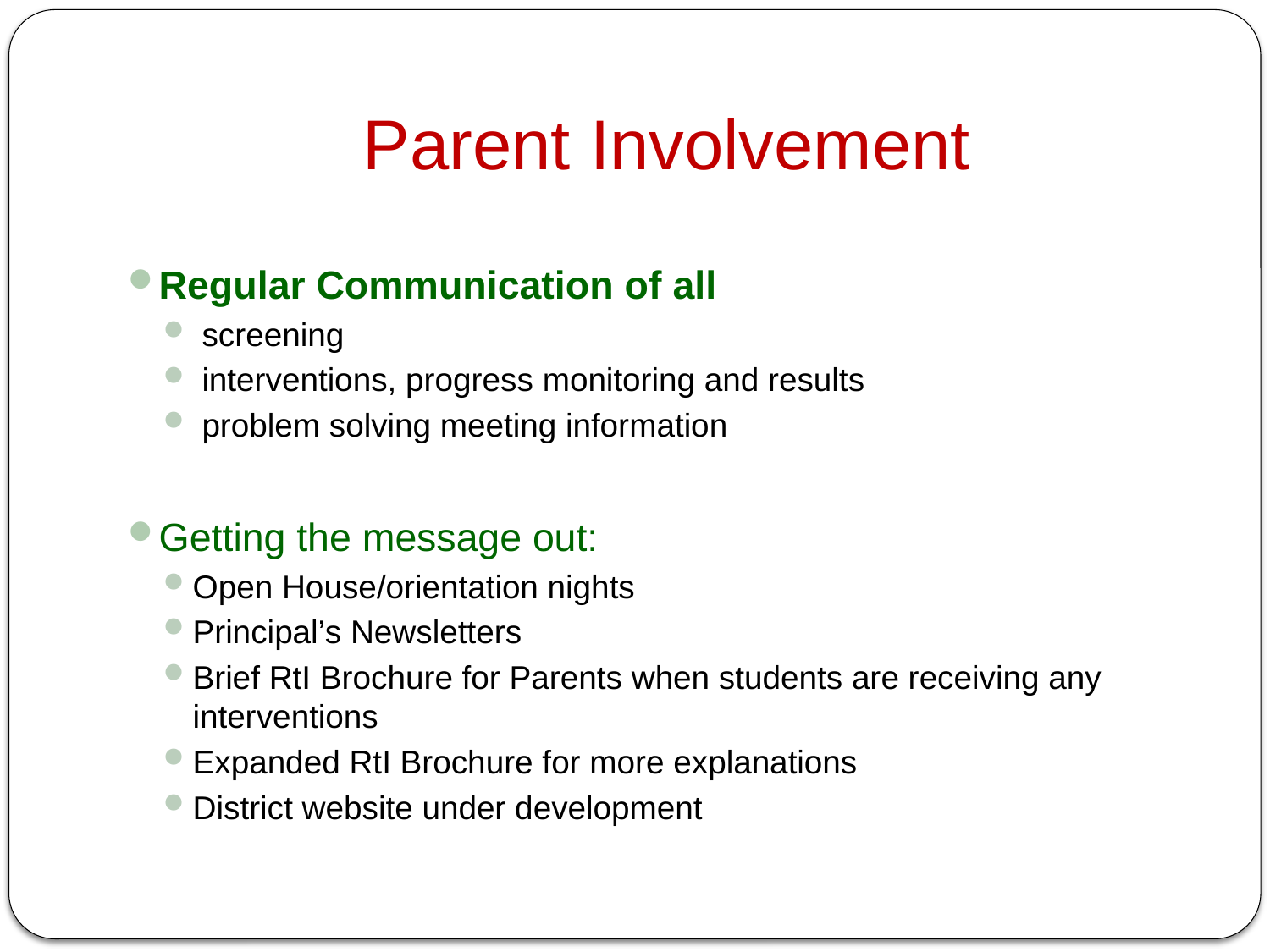

# Parent Involvement
Regular Communication of all
 screening
 interventions, progress monitoring and results
 problem solving meeting information

Getting the message out:
Open House/orientation nights
Principal’s Newsletters
Brief RtI Brochure for Parents when students are receiving any interventions
Expanded RtI Brochure for more explanations
District website under development